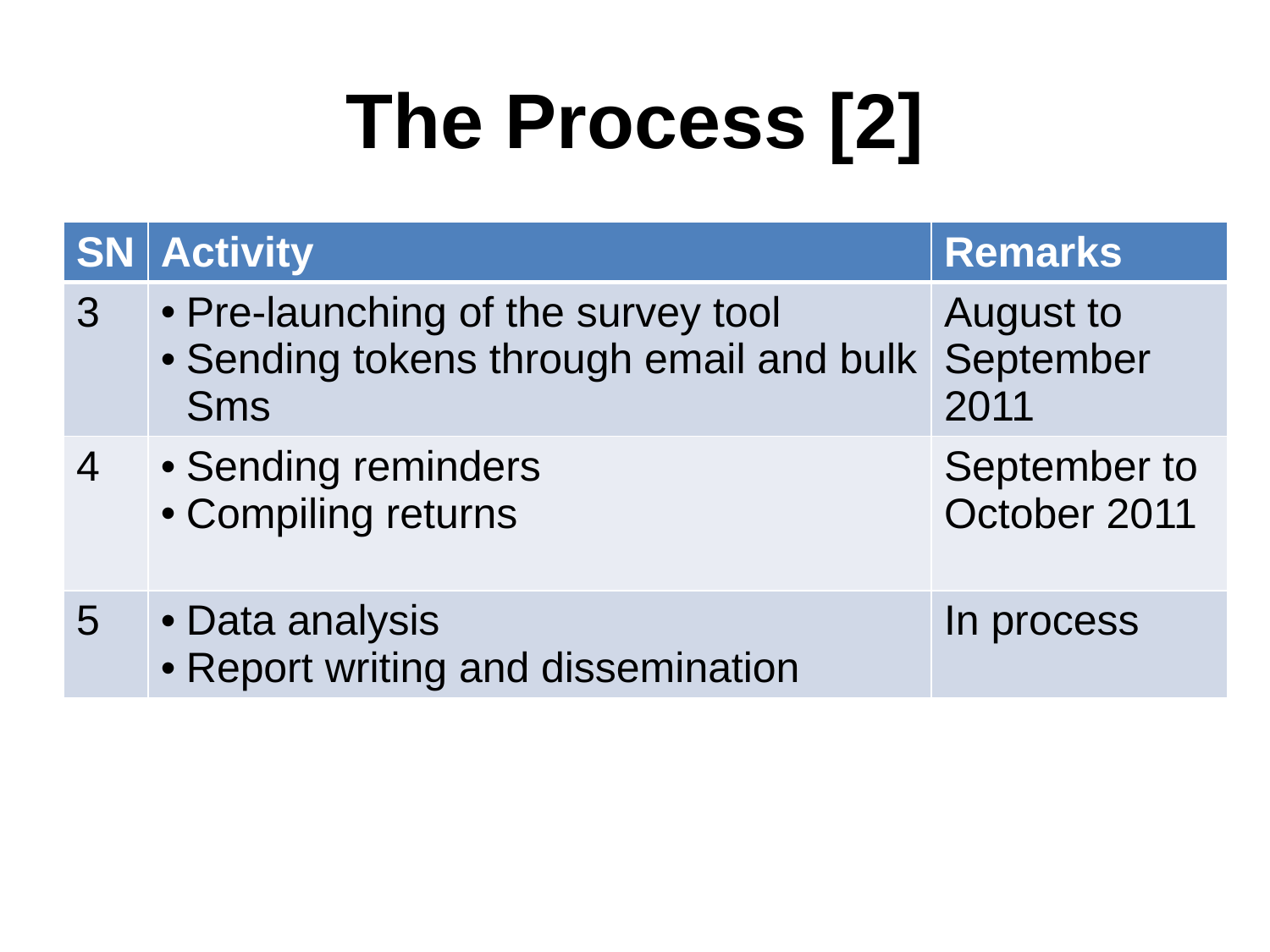

# The Process [2]
| SN | Activity | Remarks |
| --- | --- | --- |
| 3 | Pre-launching of the survey tool Sending tokens through email and bulk Sms | August to September 2011 |
| 4 | Sending reminders Compiling returns | September to October 2011 |
| 5 | Data analysis Report writing and dissemination | In process |